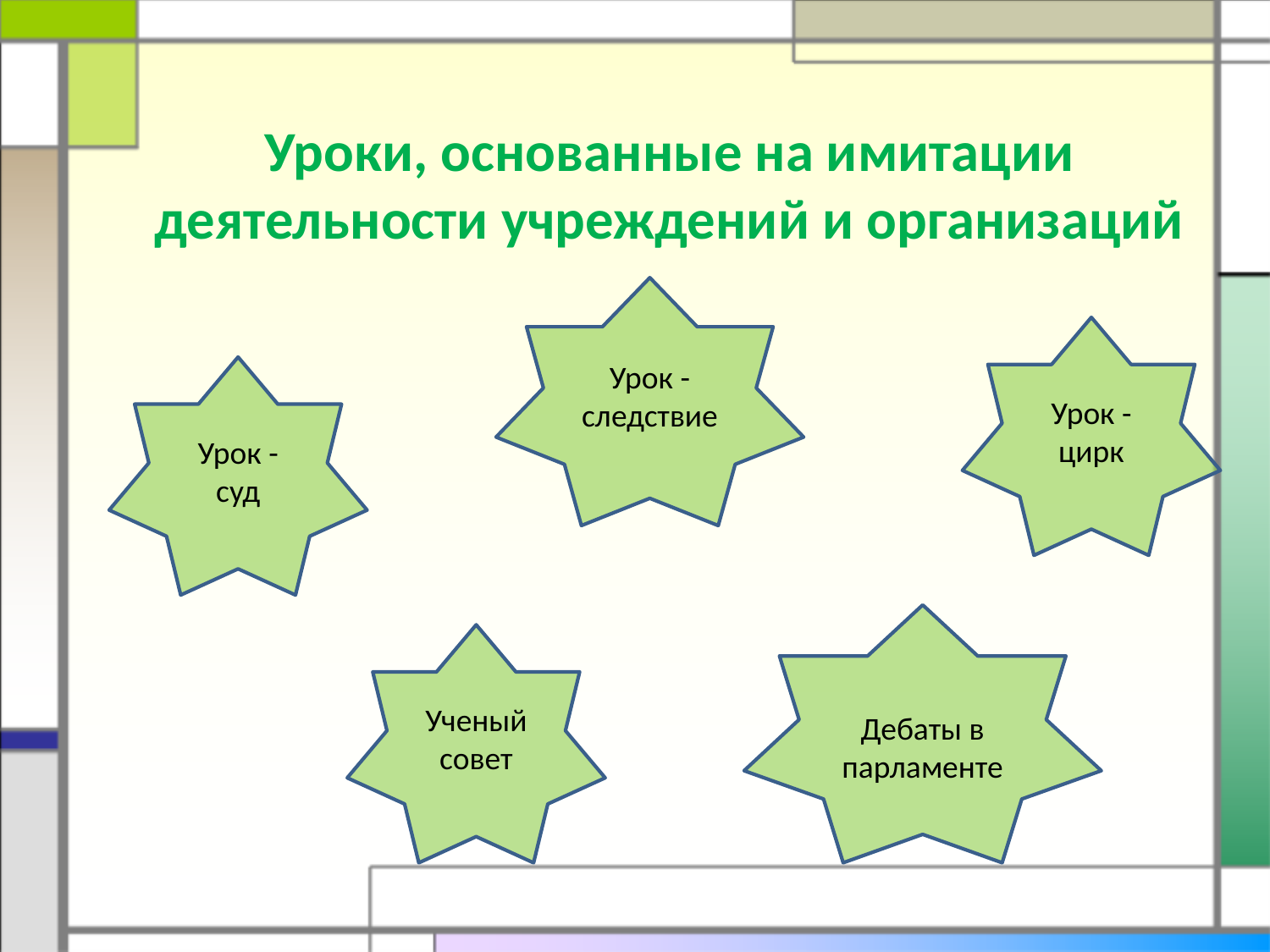

Уроки, основанные на имитации деятельности учреждений и организаций
Урок - следствие
Урок - цирк
Урок - суд

Дебаты в парламенте
Ученый совет